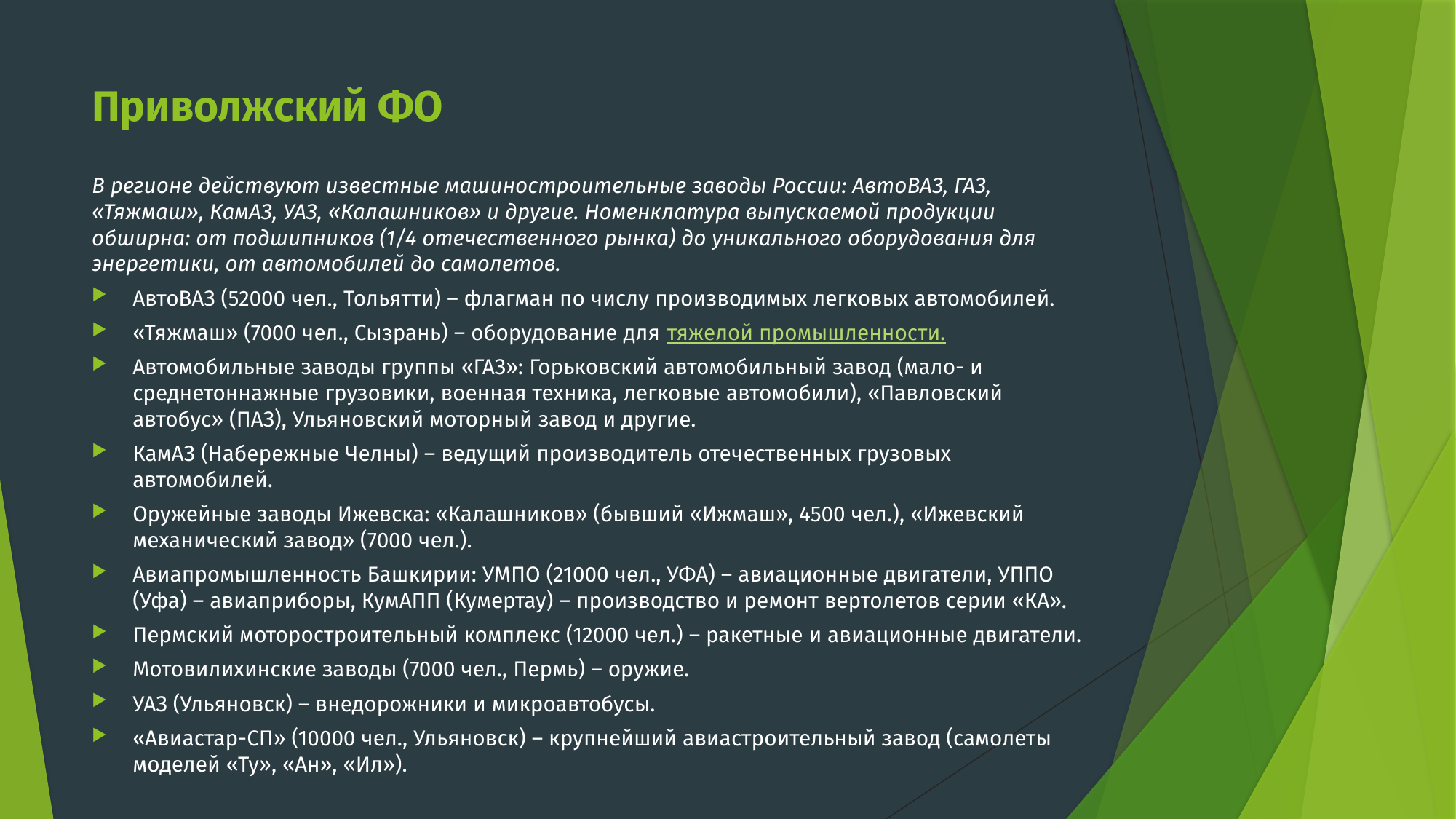

# Приволжский ФО
В регионе действуют известные машиностроительные заводы России: АвтоВАЗ, ГАЗ, «Тяжмаш», КамАЗ, УАЗ, «Калашников» и другие. Номенклатура выпускаемой продукции обширна: от подшипников (1/4 отечественного рынка) до уникального оборудования для энергетики, от автомобилей до самолетов.
АвтоВАЗ (52000 чел., Тольятти) – флагман по числу производимых легковых автомобилей.
«Тяжмаш» (7000 чел., Сызрань) – оборудование для тяжелой промышленности.
Автомобильные заводы группы «ГАЗ»: Горьковский автомобильный завод (мало- и среднетоннажные грузовики, военная техника, легковые автомобили), «Павловский автобус» (ПАЗ), Ульяновский моторный завод и другие.
КамАЗ (Набережные Челны) – ведущий производитель отечественных грузовых автомобилей.
Оружейные заводы Ижевска: «Калашников» (бывший «Ижмаш», 4500 чел.), «Ижевский механический завод» (7000 чел.).
Авиапромышленность Башкирии: УМПО (21000 чел., УФА) – авиационные двигатели, УППО (Уфа) – авиаприборы, КумАПП (Кумертау) – производство и ремонт вертолетов серии «КА».
Пермский моторостроительный комплекс (12000 чел.) – ракетные и авиационные двигатели.
Мотовилихинские заводы (7000 чел., Пермь) – оружие.
УАЗ (Ульяновск) – внедорожники и микроавтобусы.
«Авиастар-СП» (10000 чел., Ульяновск) – крупнейший авиастроительный завод (самолеты моделей «Ту», «Ан», «Ил»).